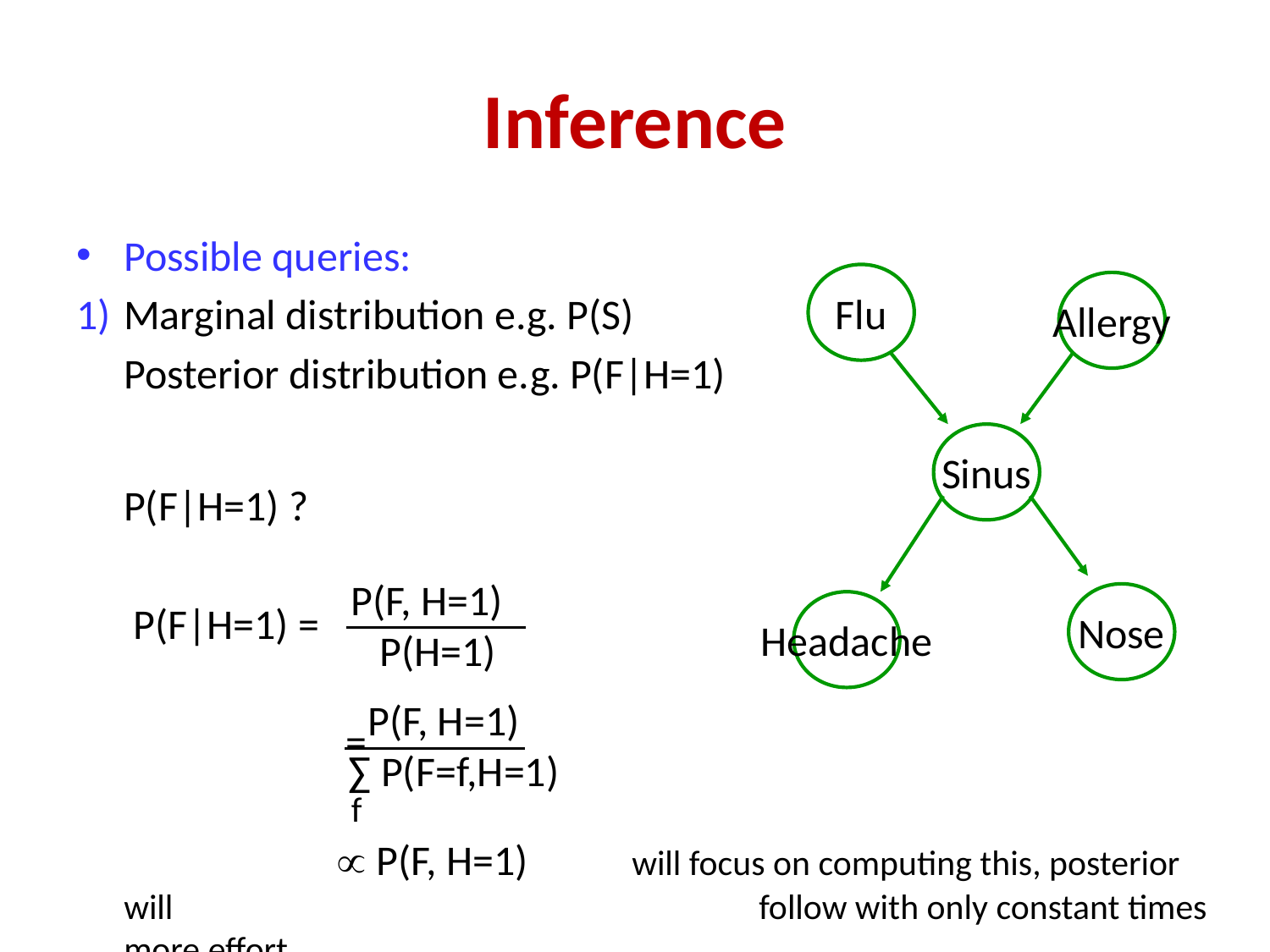

# Inference
Possible queries:
1)	Marginal distribution e.g. P(S)
	Posterior distribution e.g. P(F|H=1)

Flu
Allergy

Sinus

Nose
Headache
	P(F|H=1) ?

	 P(F|H=1) =

		          =

		         ∝ P(F, H=1)	will focus on computing this, posterior will 					follow with only constant times more effort

P(F, H=1)
   P(H=1)
   P(F, H=1)
 ∑ P(F=f,H=1)
f